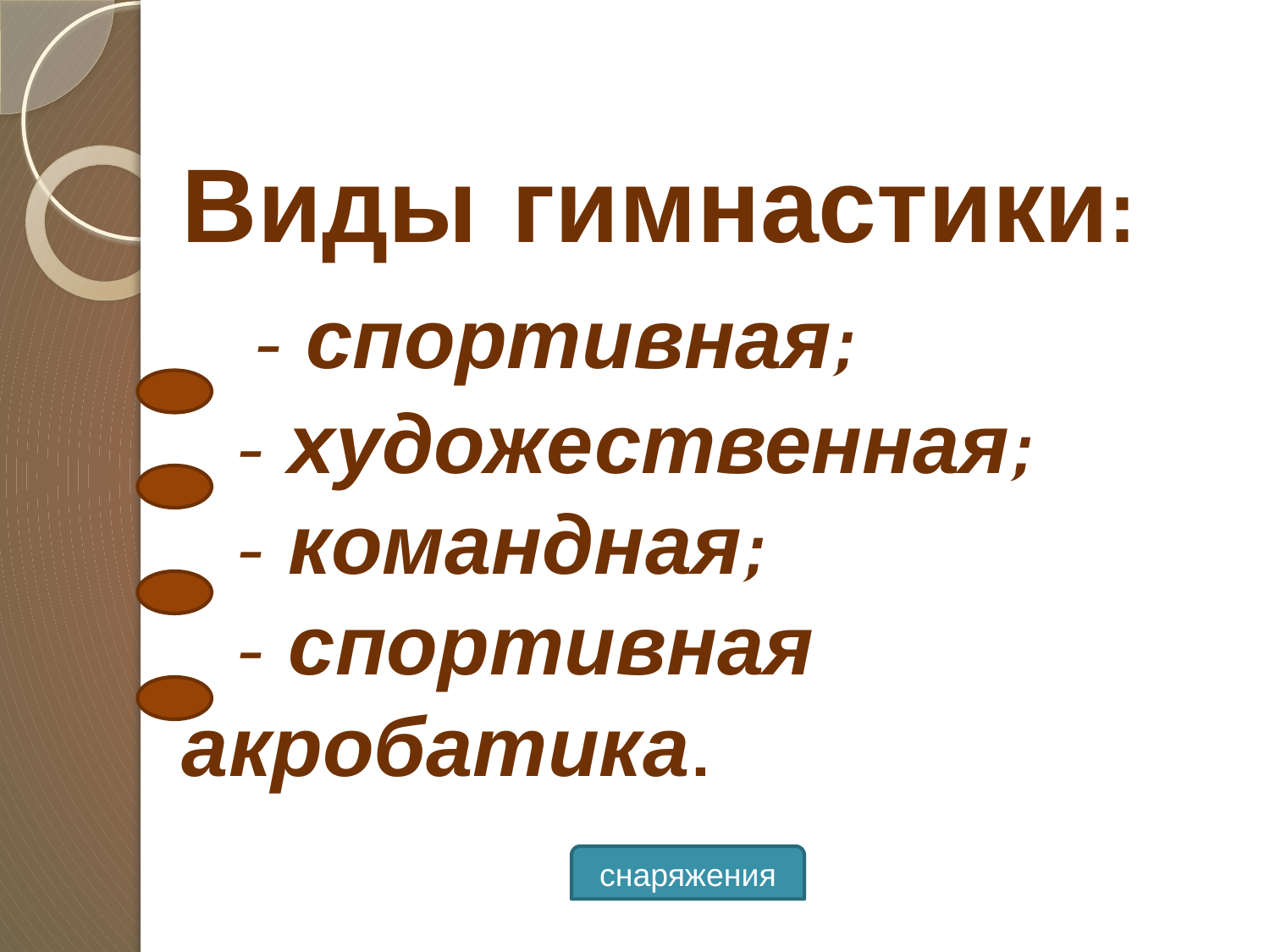

# Виды гимнастики: - спортивная; - художественная; - командная; - спортивная акробатика.

снаряжения